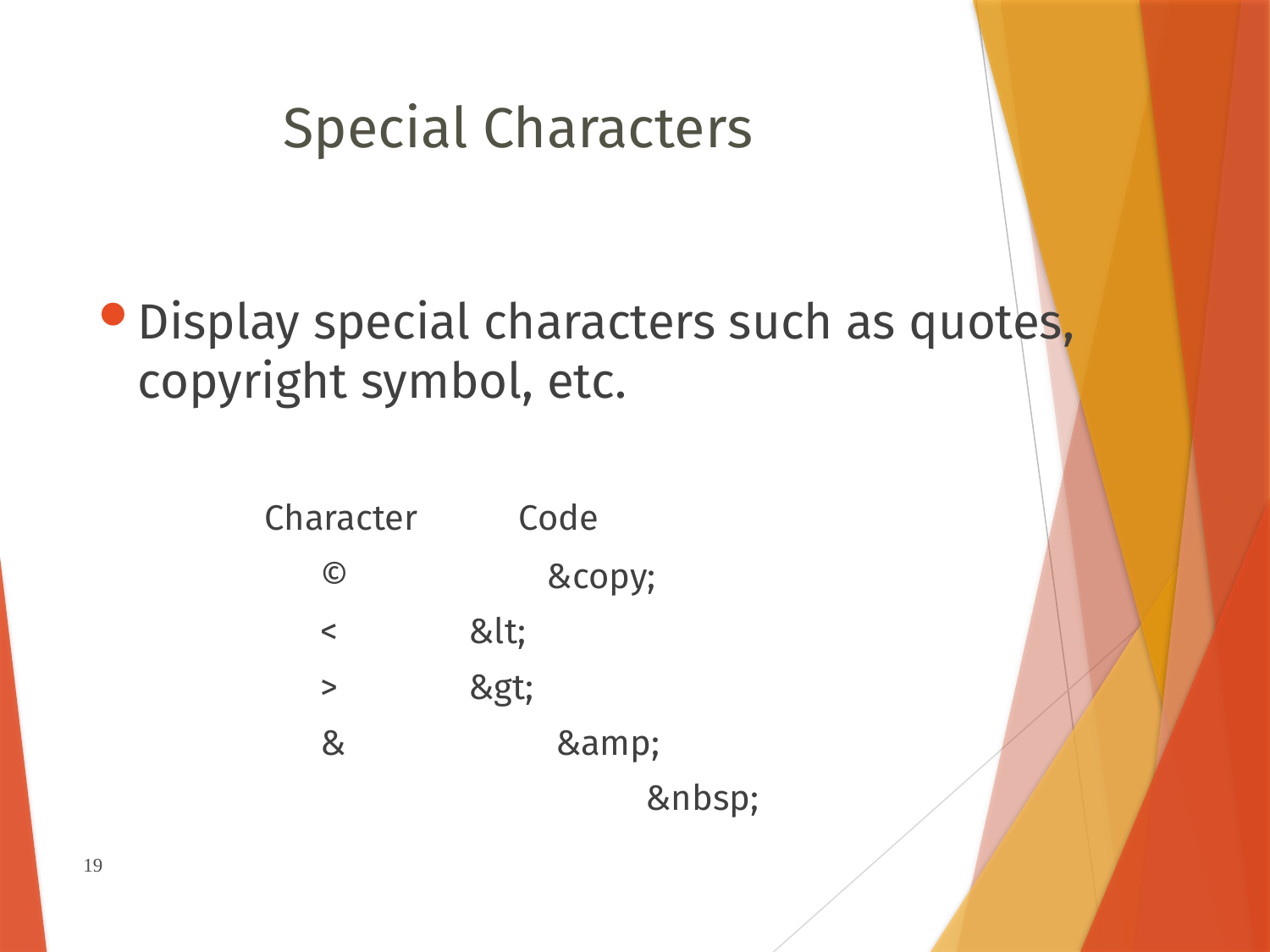

# Special Characters
Display special characters such as quotes, copyright symbol, etc.
		Character     	Code
		      © 		   &copy;
		      <              &lt;
		      >              &gt;
		      &	       	    &amp;
			              	&nbsp;

19